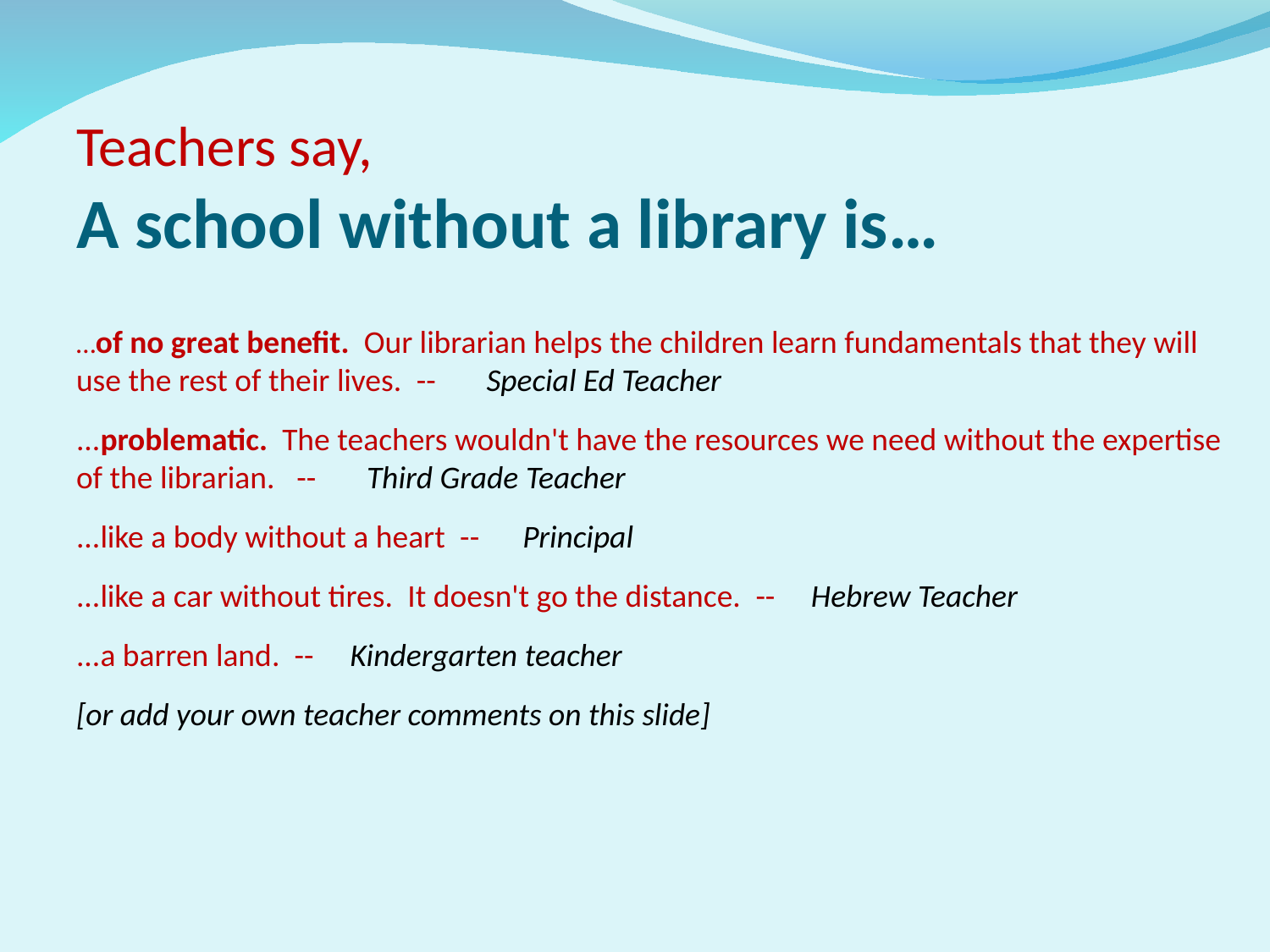

# Teachers say, A school without a library is…

…of no great benefit.  Our librarian helps the children learn fundamentals that they will use the rest of their lives.  --       Special Ed Teacher
...problematic.  The teachers wouldn't have the resources we need without the expertise of the librarian.   --       Third Grade Teacher
...like a body without a heart  --      Principal
...like a car without tires.  It doesn't go the distance.  --     Hebrew Teacher
...a barren land.  --     Kindergarten teacher
[or add your own teacher comments on this slide]